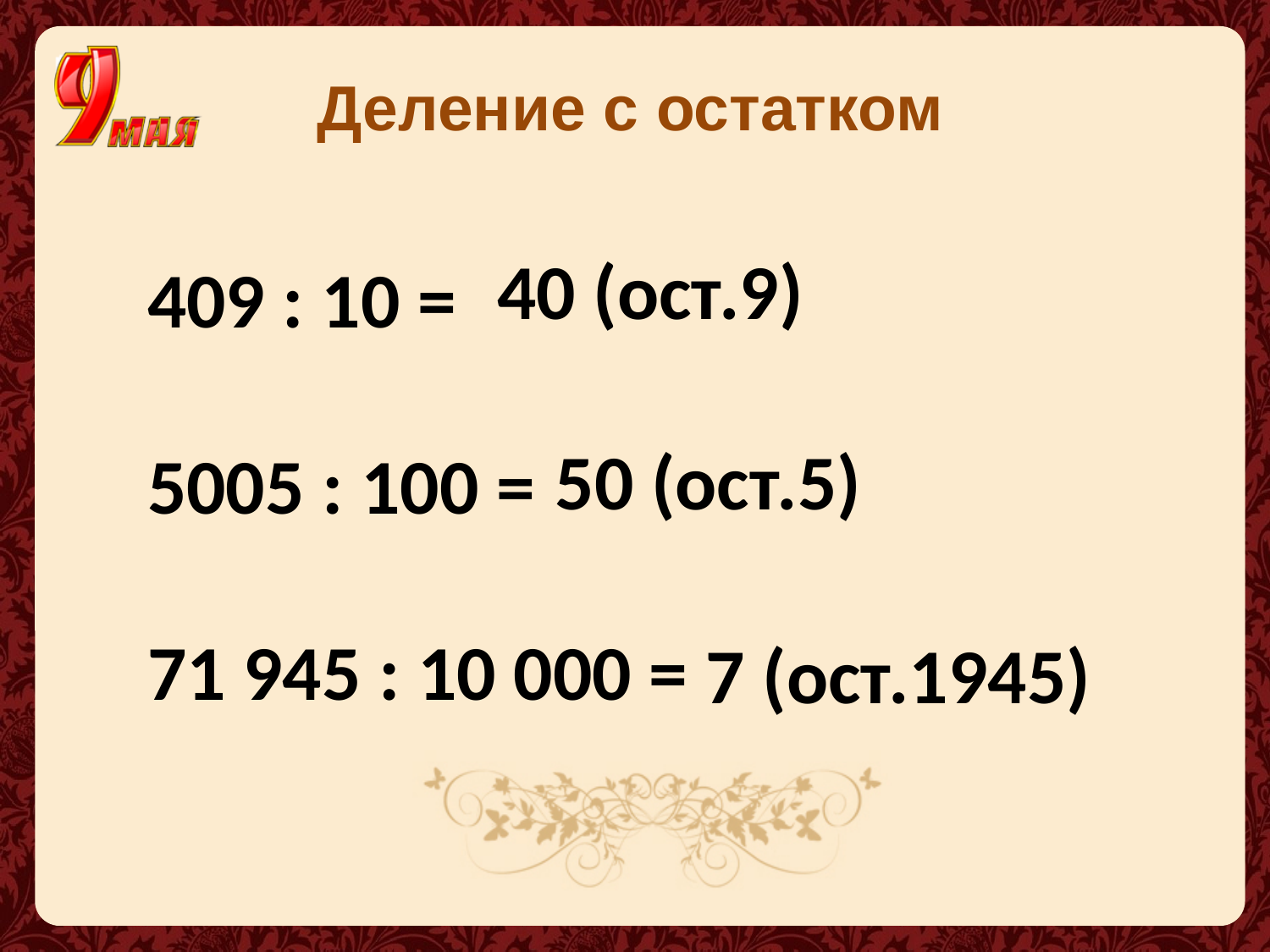

Деление с остатком

409 : 10 =

5005 : 100 =

71 945 : 10 000 =
40 (ост.9)
50 (ост.5)
7 (ост.1945)